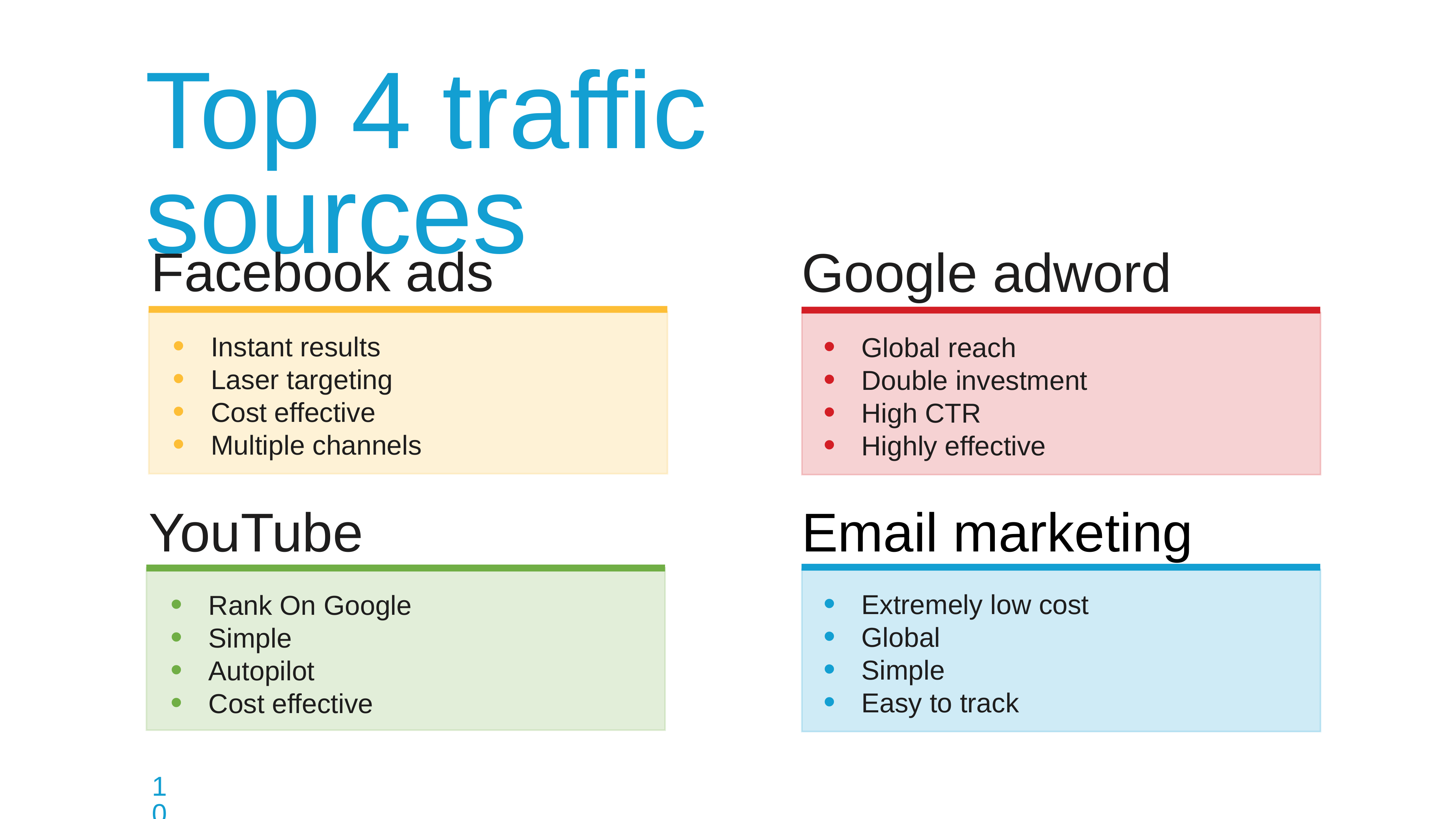

Top 4 traffic sources
Facebook ads

Instant results
Laser targeting
Cost effective
Multiple channels

Google adword

Global reach
Double investment
High CTR
Highly effective

YouTube

Rank On Google
Simple
Autopilot
Cost effective
Email marketing

Extremely low cost
Global
Simple
Easy to track

10